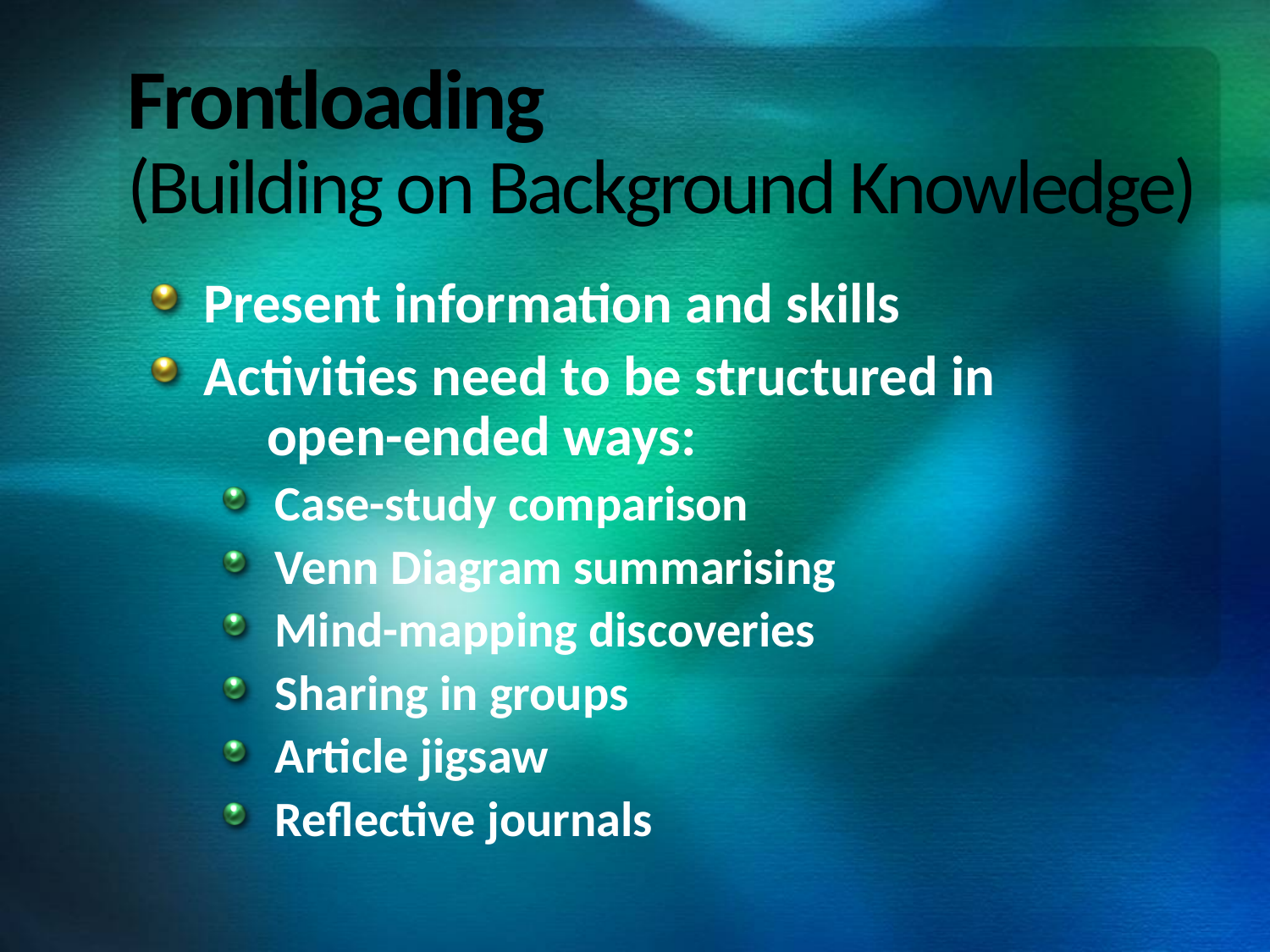

# Frontloading (Building on Background Knowledge)
Present information and skills
Activities need to be structured in                    open-ended ways:
Case-study comparison
Venn Diagram summarising
Mind-mapping discoveries
Sharing in groups
Article jigsaw
Reflective journals